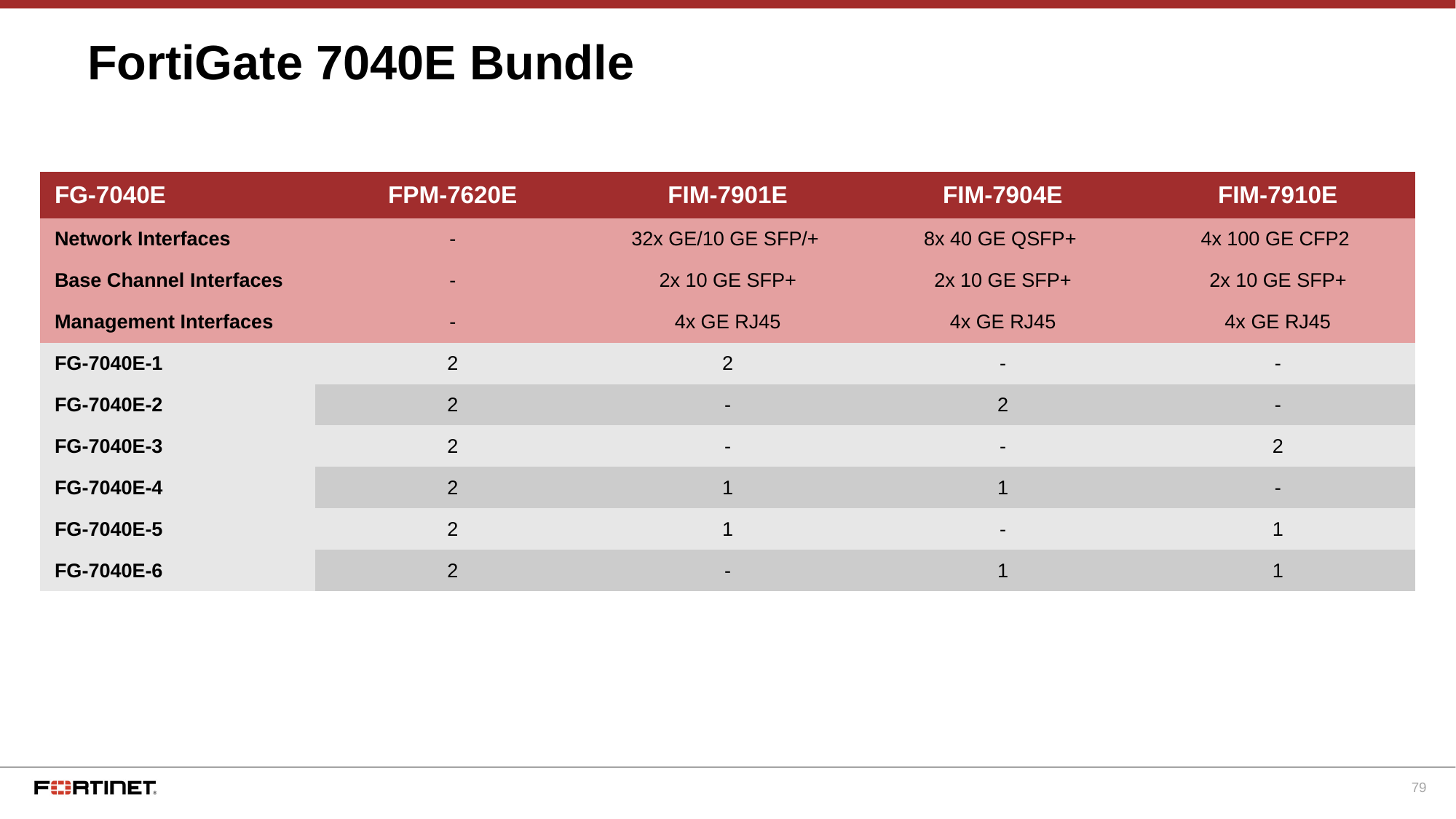

# FortiGate 7040E Bundle
| FG-7040E | FPM-7620E | FIM-7901E | FIM-7904E | FIM-7910E |
| --- | --- | --- | --- | --- |
| Network Interfaces | - | 32x GE/10 GE SFP/+ | 8x 40 GE QSFP+ | 4x 100 GE CFP2 |
| Base Channel Interfaces | - | 2x 10 GE SFP+ | 2x 10 GE SFP+ | 2x 10 GE SFP+ |
| Management Interfaces | - | 4x GE RJ45 | 4x GE RJ45 | 4x GE RJ45 |
| FG-7040E-1 | 2 | 2 | - | - |
| FG-7040E-2 | 2 | - | 2 | - |
| FG-7040E-3 | 2 | - | - | 2 |
| FG-7040E-4 | 2 | 1 | 1 | - |
| FG-7040E-5 | 2 | 1 | - | 1 |
| FG-7040E-6 | 2 | - | 1 | 1 |